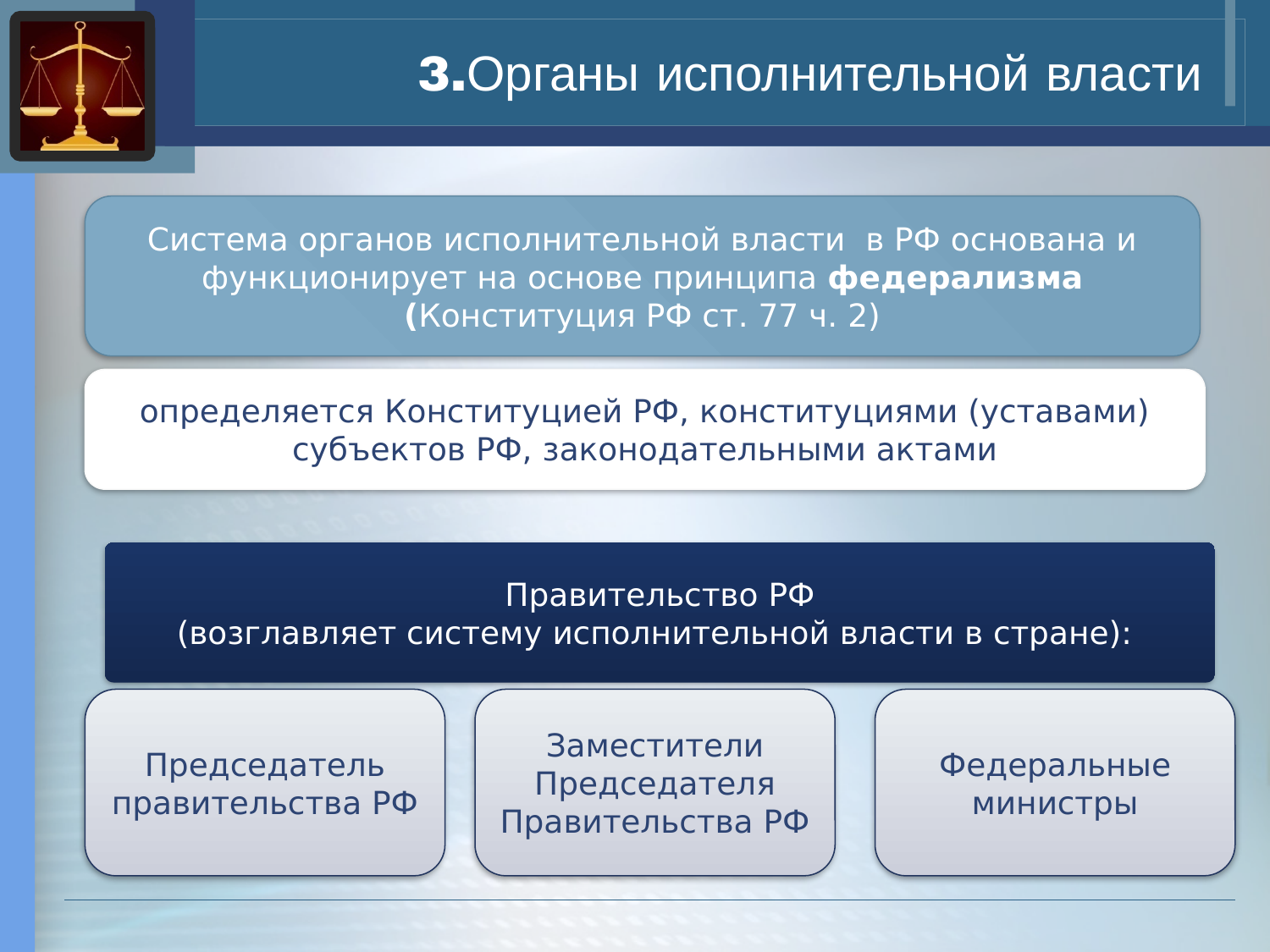

# 3.Органы исполнительной власти
Система органов исполнительной власти  в РФ основана и функционирует на основе принципа федерализма (Конституция РФ ст. 77 ч. 2)
определяется Конституцией РФ, конституциями (уставами) субъектов РФ, законодательными актами
Правительство РФ
(возглавляет систему исполнительной власти в стране):
Председатель правительства РФ
Заместители Председателя Правительства РФ
Федеральные министры
8